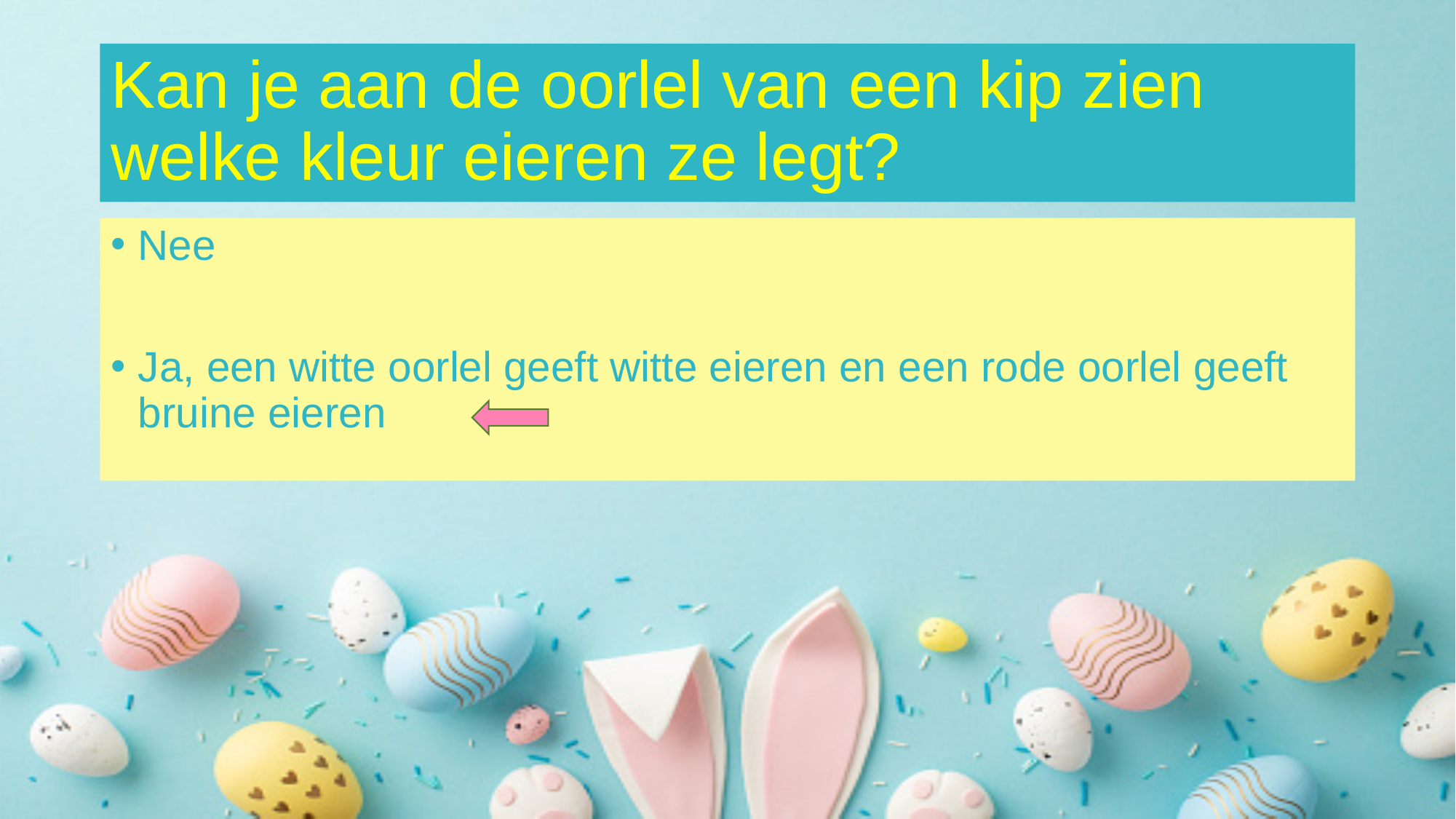

# Kan je aan de oorlel van een kip zien welke kleur eieren ze legt?
Nee

Ja, een witte oorlel geeft witte eieren en een rode oorlel geeft bruine eieren